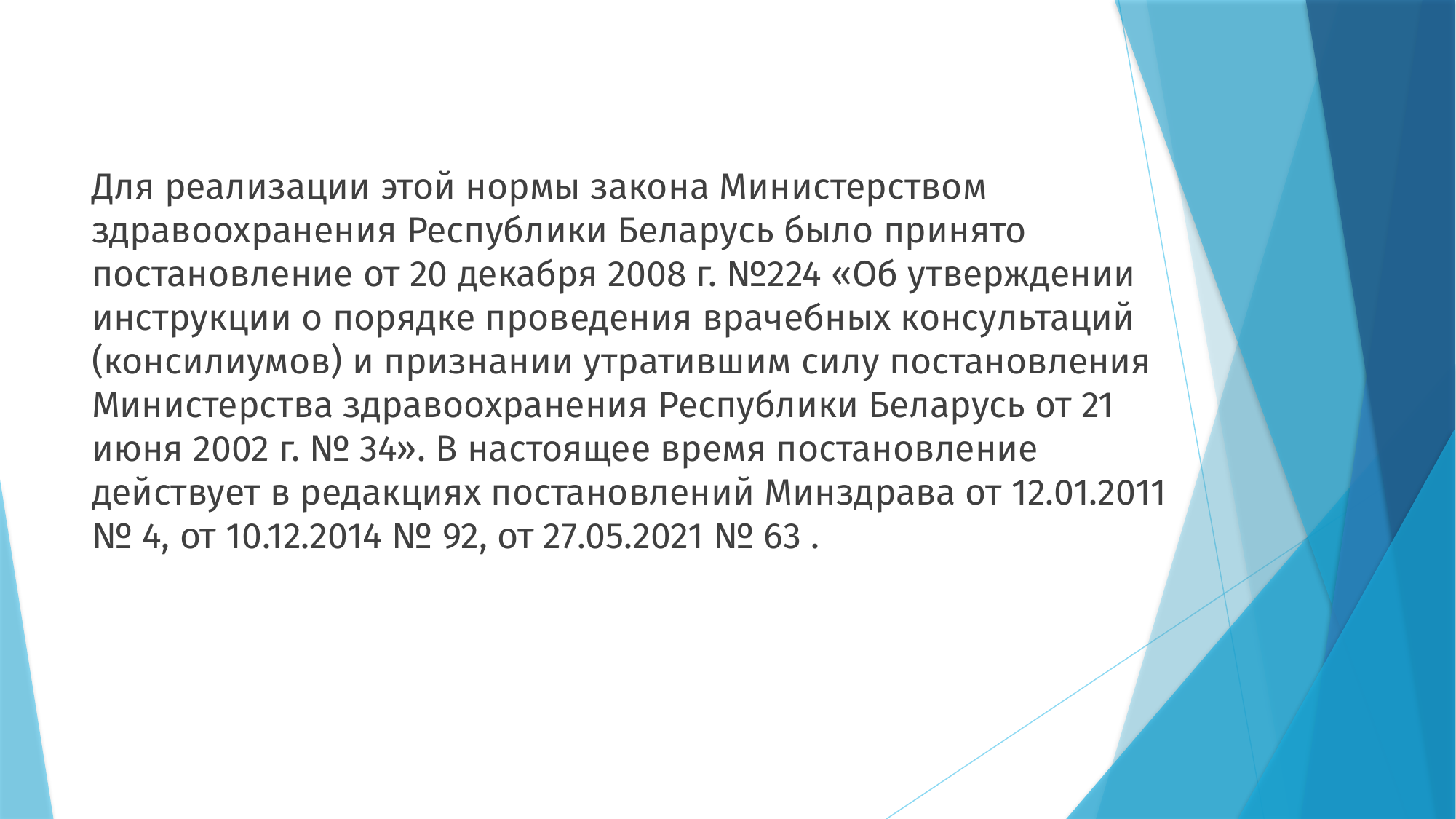

Для реализации этой нормы закона Министерством здравоохранения Республики Беларусь было принято постановление от 20 декабря 2008 г. №224 «Об утверждении инструкции о порядке проведения врачебных консультаций (консилиумов) и признании утратившим силу постановления Министерства здравоохранения Республики Беларусь от 21 июня 2002 г. № 34». В настоящее время постановление действует в редакциях постановлений Минздрава от 12.01.2011 № 4, от 10.12.2014 № 92, от 27.05.2021 № 63 .